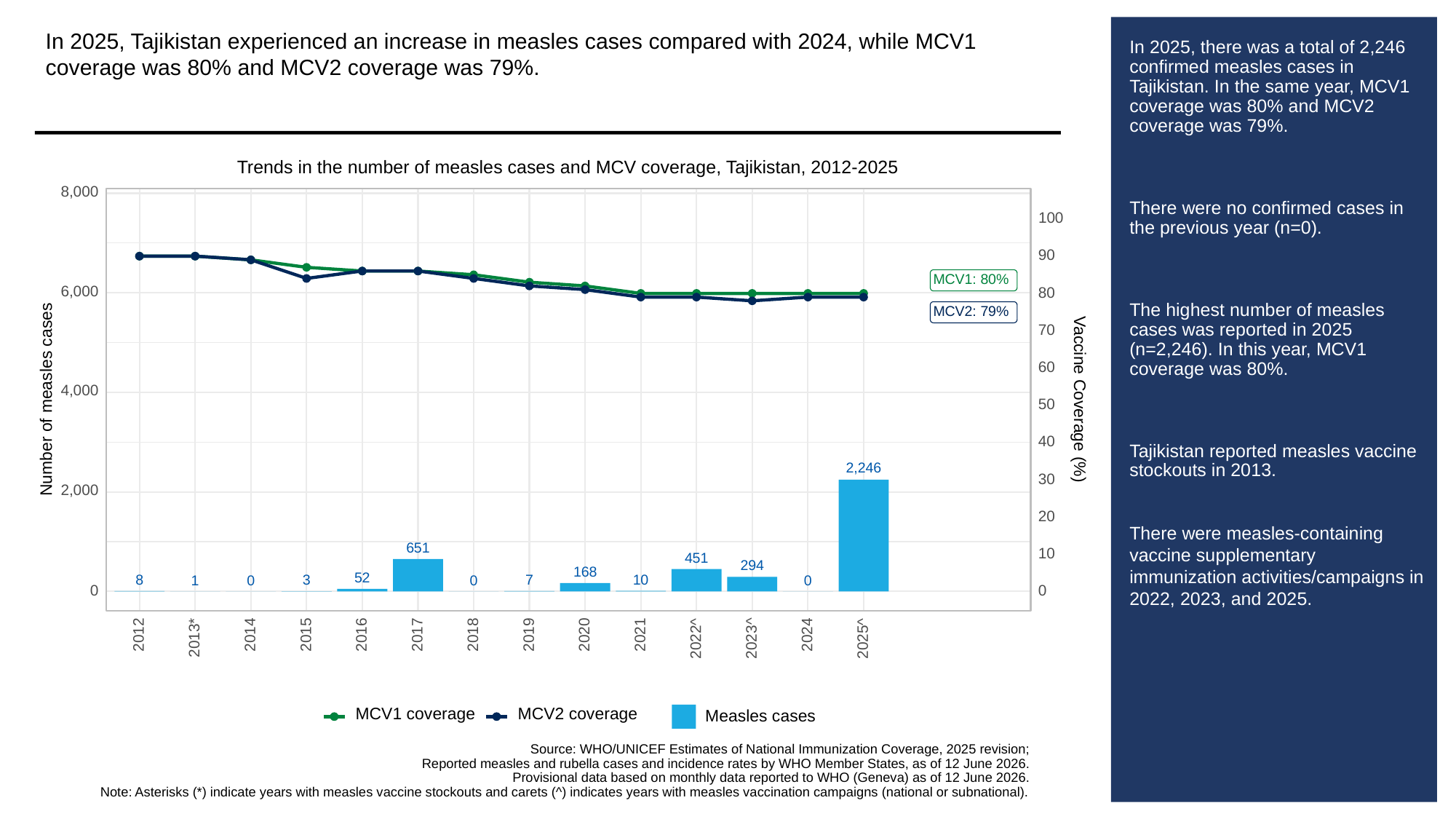

In 2025, Tajikistan experienced an increase in measles cases compared with 2024, while MCV1 coverage was 80% and MCV2 coverage was 79%.
# In 2025, there was a total of 2,246 confirmed measles cases in Tajikistan. In the same year, MCV1 coverage was 80% and MCV2 coverage was 79%.

There were no confirmed cases in the previous year (n=0).

The highest number of measles cases was reported in 2025 (n=2,246). In this year, MCV1 coverage was 80%.

Tajikistan reported measles vaccine stockouts in 2013.

There were measles-containing vaccine supplementary immunization activities/campaigns in 2022, 2023, and 2025.

Trends in the number of measles cases and MCV coverage, Tajikistan, 2012-2025
8,000

100

90

MCV1: 80%

6,000

80

MCV2: 79%
70

60
4,000
Vaccine Coverage (%)

Number of measles cases
50
40

2,246
30

2,000

20

651
10
451

294
168

52
10
8
3
7
0
0
0
1

0
0

2012
2014
2015
2016
2017
2018
2019
2020
2021
2024
2013*
2023^
2022^
2025^

MCV1 coverage
MCV2 coverage
Measles cases

Source: WHO/UNICEF Estimates of National Immunization Coverage, 2025 revision;
Reported measles and rubella cases and incidence rates by WHO Member States, as of 12 June 2026.
Provisional data based on monthly data reported to WHO (Geneva) as of 12 June 2026.
Note: Asterisks (*) indicate years with measles vaccine stockouts and carets (^) indicates years with measles vaccination campaigns (national or subnational).